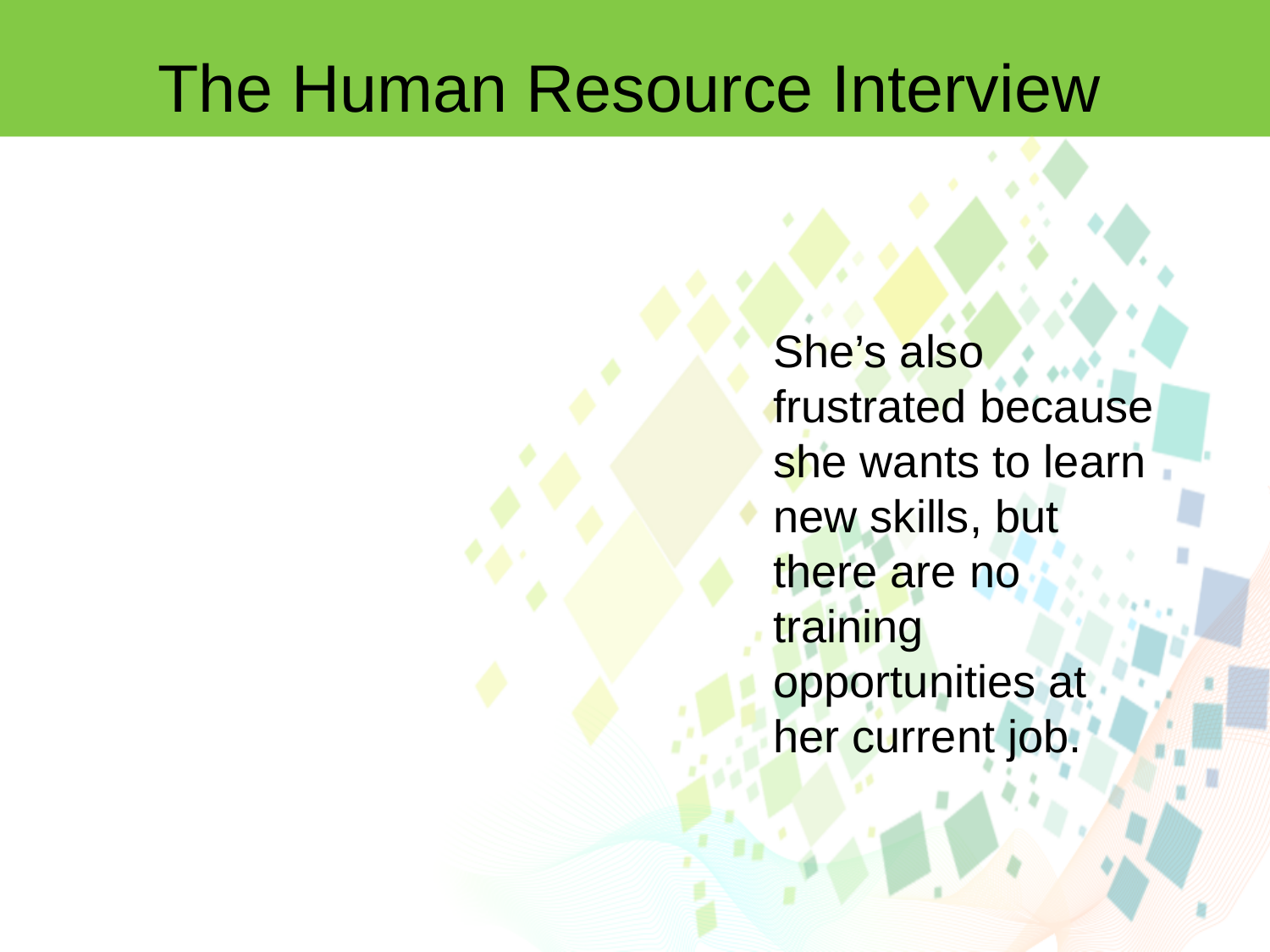

The Human Resource Interview
She’s also frustrated because she wants to learn new skills, but there are no
training opportunities at her current job.